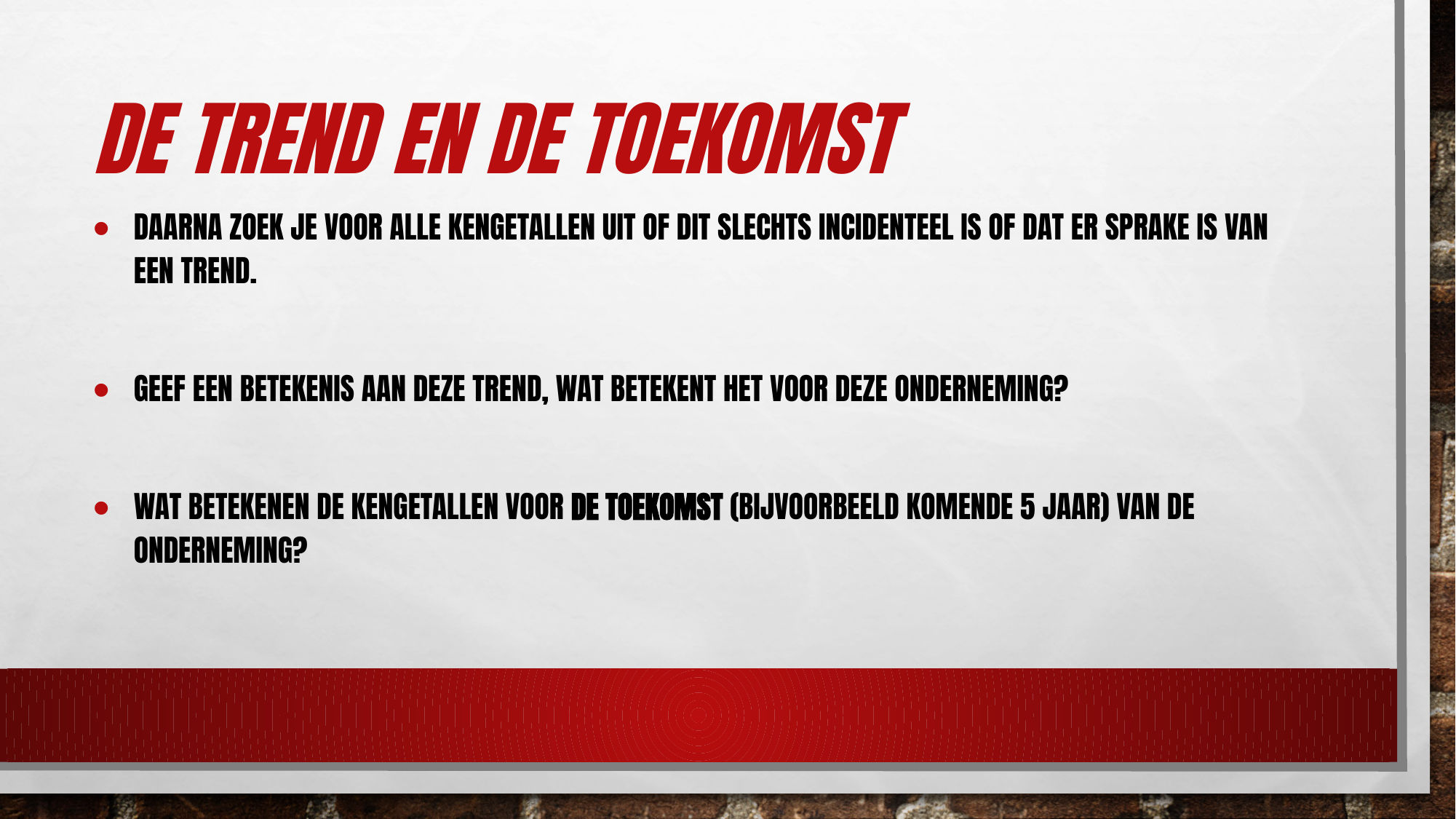

# De trend en de toekomst
Daarna zoek je voor alle kengetallen uit of dit slechts incidenteel is of dat er sprake is van een trend.

Geef een betekenis aan deze trend, wat betekent het voor deze onderneming?

Wat betekenen de kengetallen voor de toekomst (bijvoorbeeld komende 5 jaar) van de onderneming?